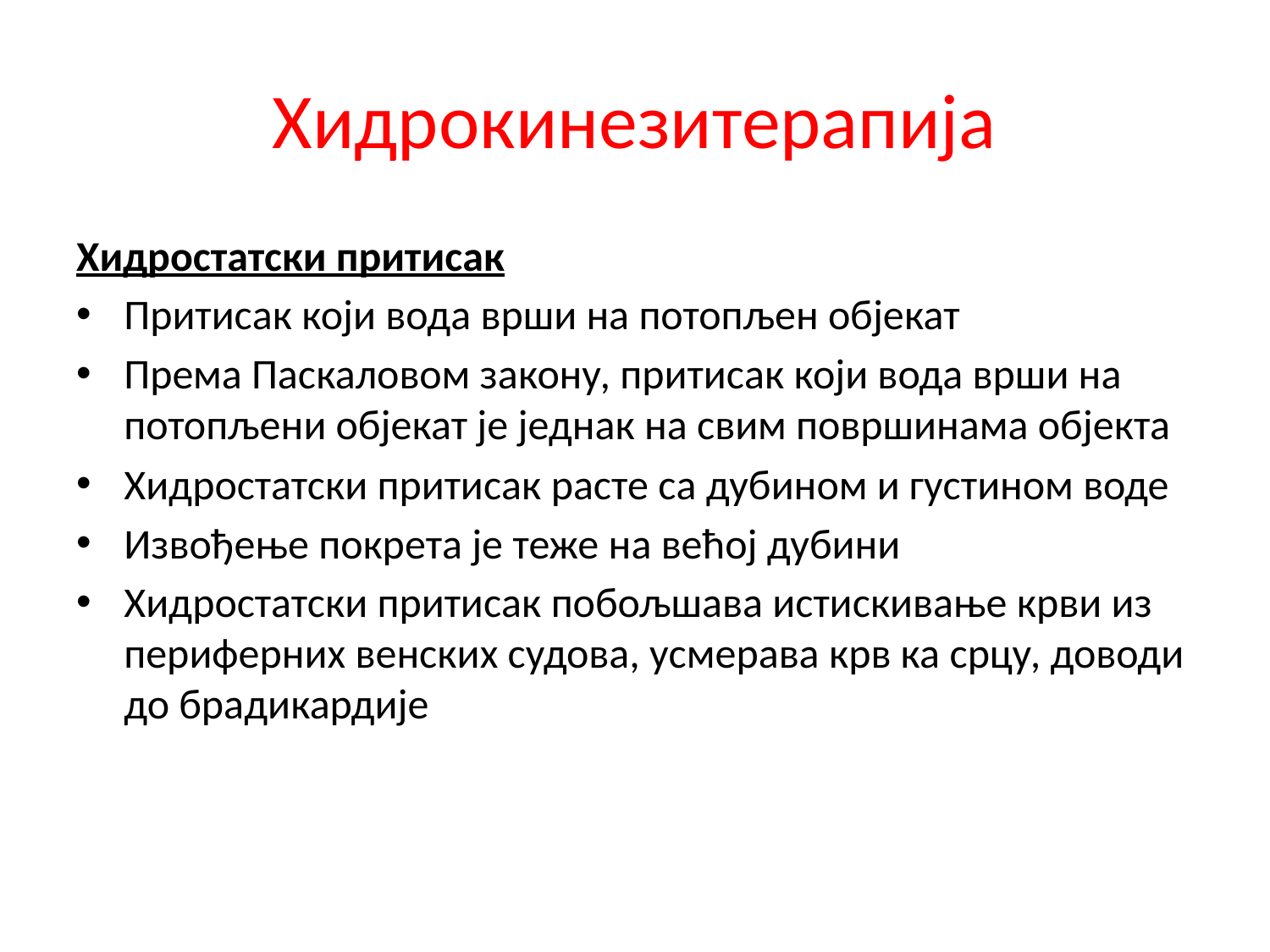

# Хидрокинезитерапија
Хидростатски притисак
Притисак који вода врши на потопљен објекат
Према Паскаловом закону, притисак који вода врши на потопљени објекат је једнак на свим површинама објекта
Хидростатски притисак расте са дубином и густином воде
Извођење покрета је теже на већој дубини
Хидростатски притисак побољшава истискивање крви из периферних венских судова, усмерава крв ка срцу, доводи до брадикардије